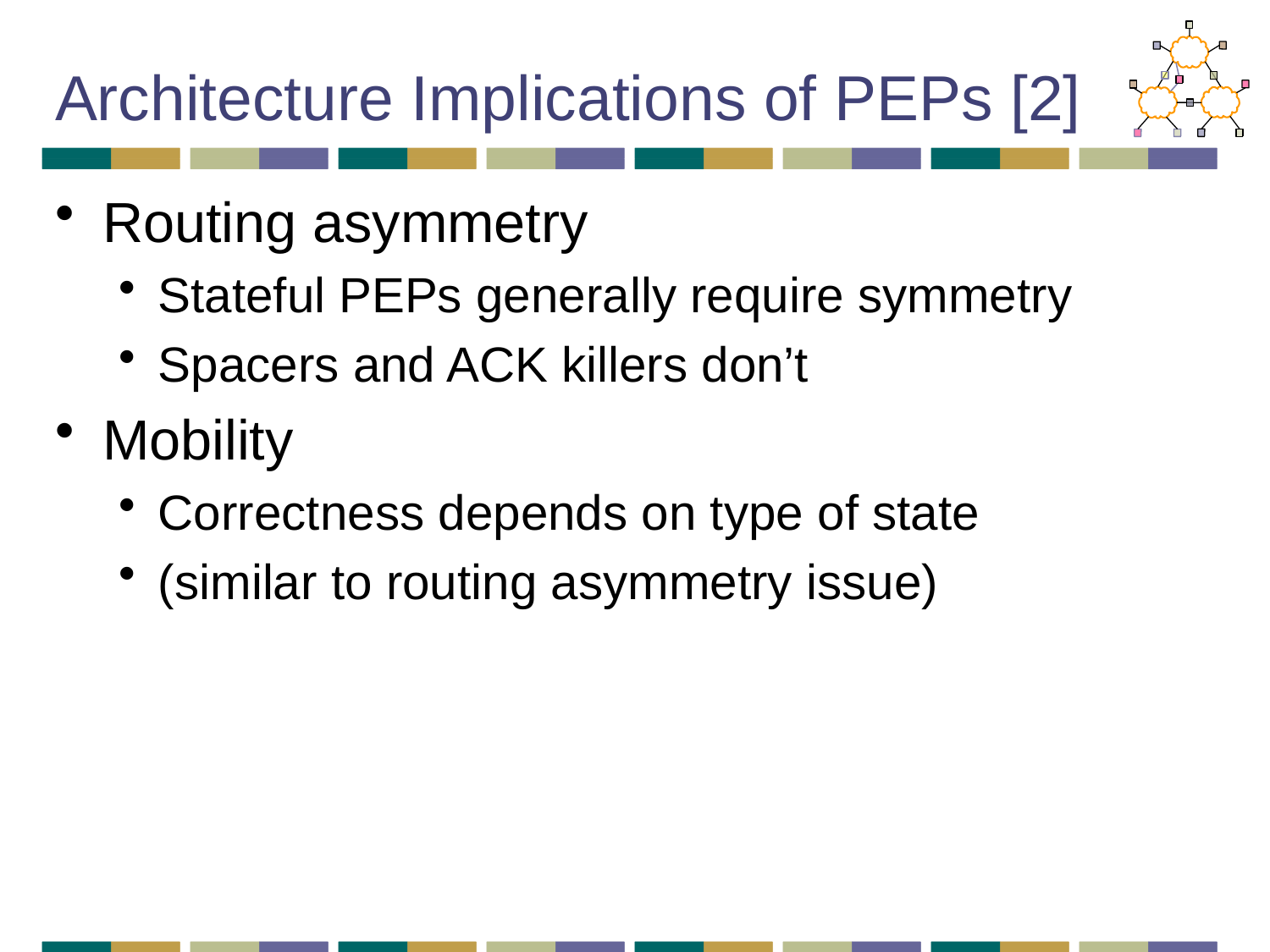

# Architecture Implications of PEPs [2]
Routing asymmetry
Stateful PEPs generally require symmetry
Spacers and ACK killers don’t
Mobility
Correctness depends on type of state
(similar to routing asymmetry issue)